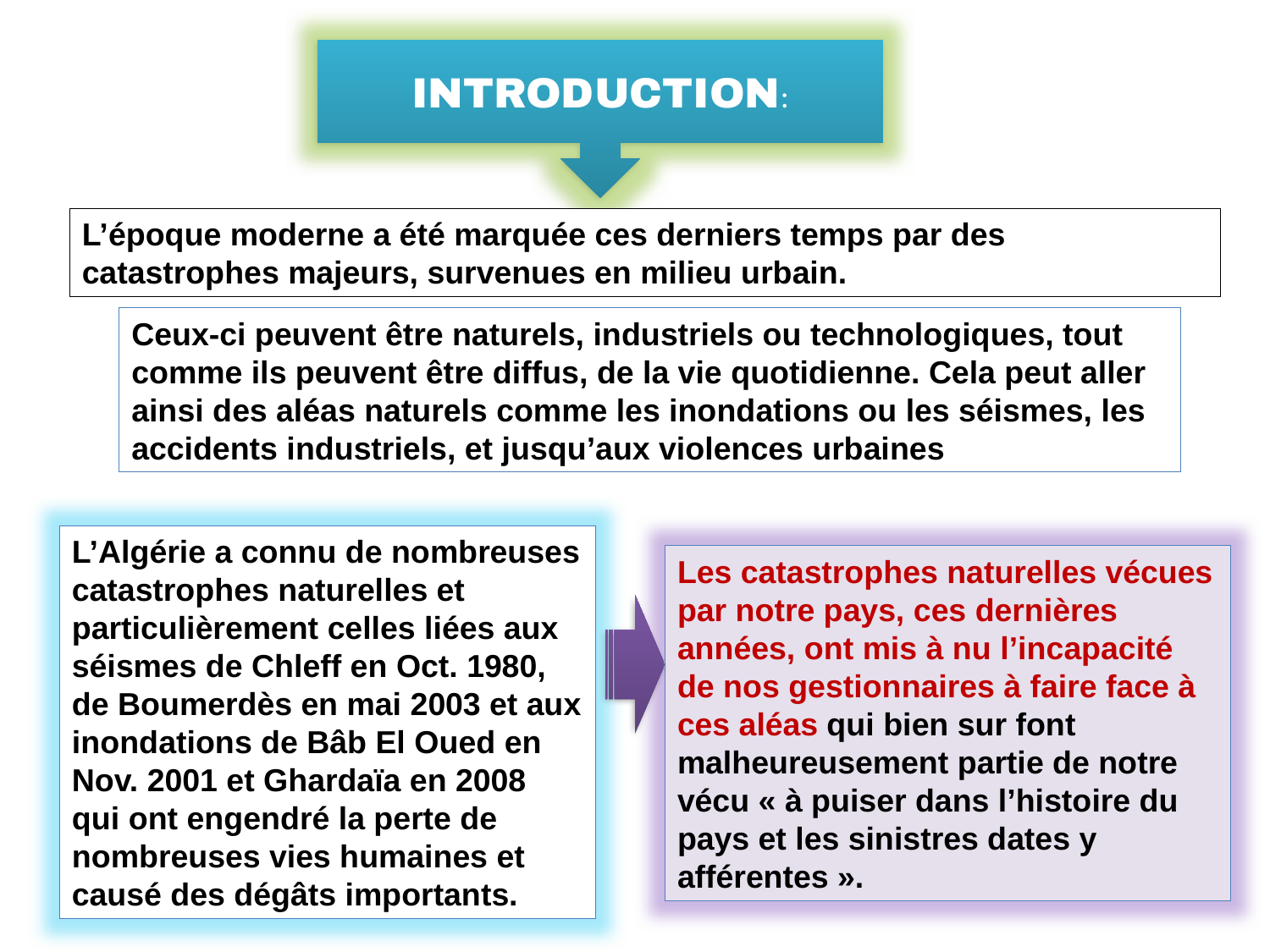

INTRODUCTION:
L’époque moderne a été marquée ces derniers temps par des catastrophes majeurs, survenues en milieu urbain.
Ceux-ci peuvent être naturels, industriels ou technologiques, tout comme ils peuvent être diffus, de la vie quotidienne. Cela peut aller ainsi des aléas naturels comme les inondations ou les séismes, les accidents industriels, et jusqu’aux violences urbaines
L’Algérie a connu de nombreuses catastrophes naturelles et particulièrement celles liées aux séismes de Chleff en Oct. 1980, de Boumerdès en mai 2003 et aux inondations de Bâb El Oued en Nov. 2001 et Ghardaïa en 2008 qui ont engendré la perte de nombreuses vies humaines et causé des dégâts importants.
Les catastrophes naturelles vécues par notre pays, ces dernières années, ont mis à nu l’incapacité de nos gestionnaires à faire face à ces aléas qui bien sur font malheureusement partie de notre vécu « à puiser dans l’histoire du pays et les sinistres dates y afférentes ».